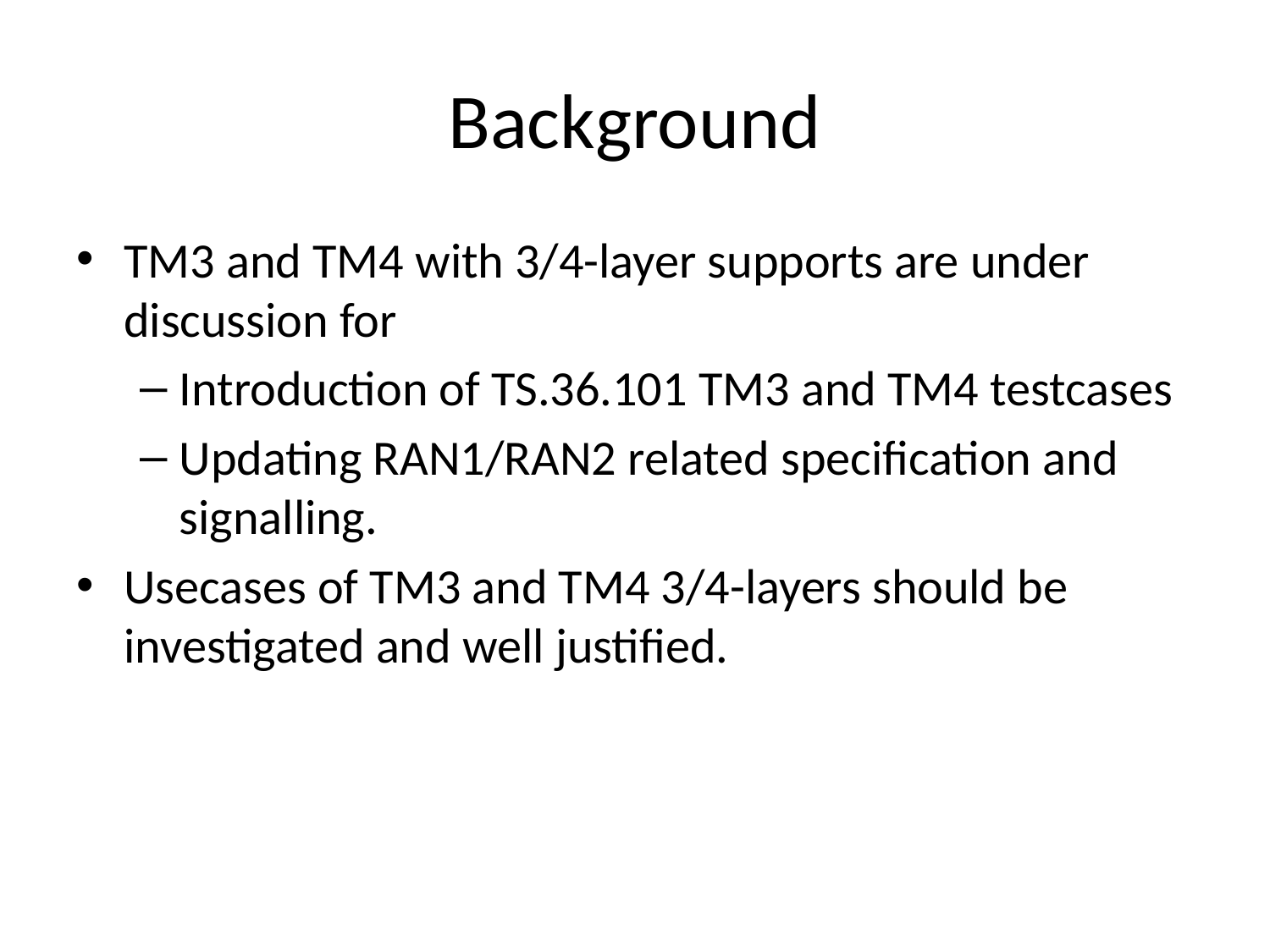

# Background
TM3 and TM4 with 3/4-layer supports are under discussion for
Introduction of TS.36.101 TM3 and TM4 testcases
Updating RAN1/RAN2 related specification and signalling.
Usecases of TM3 and TM4 3/4-layers should be investigated and well justified.